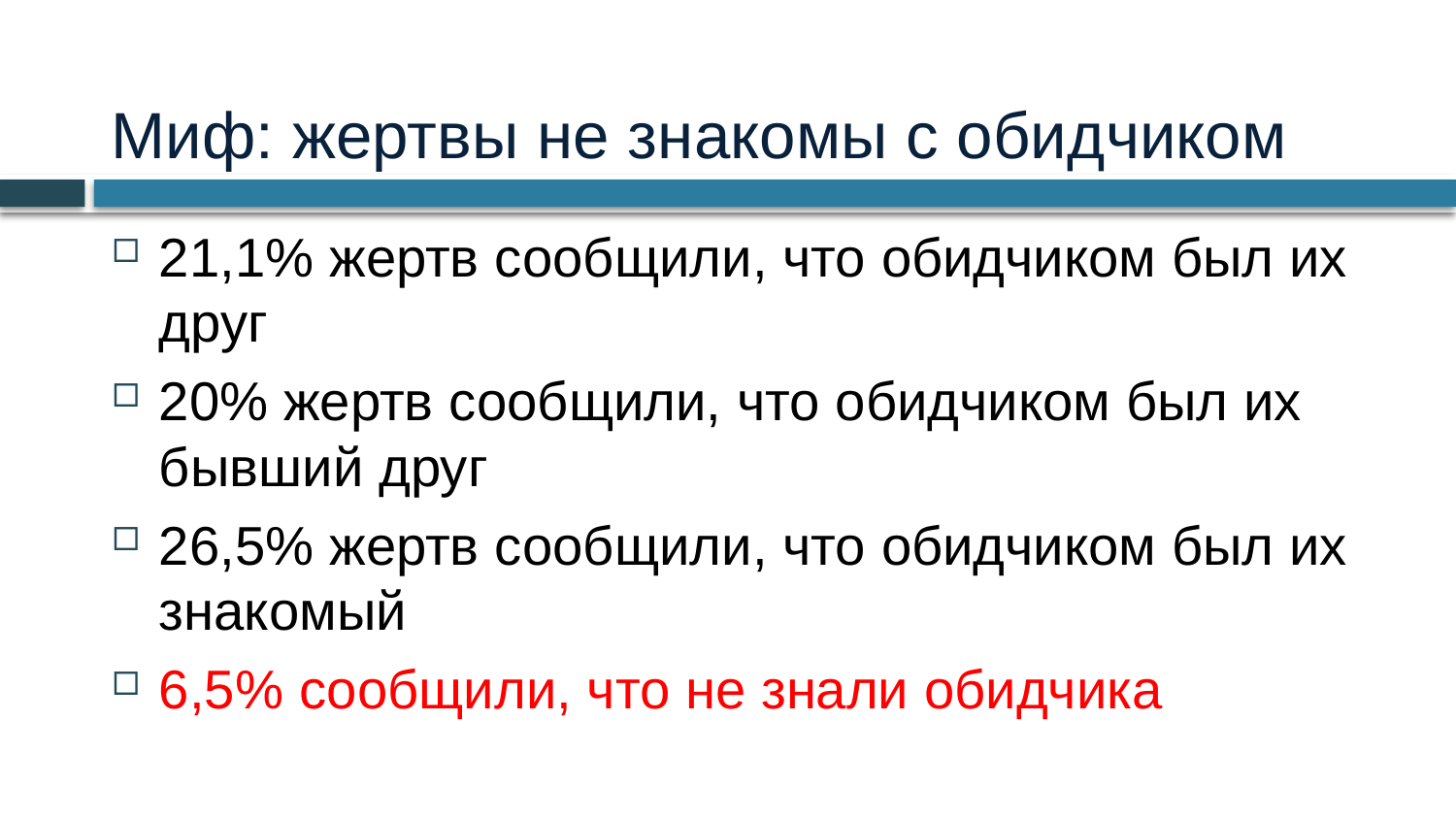

# Миф: жертвы не знакомы с обидчиком
21,1% жертв сообщили, что обидчиком был их друг
20% жертв сообщили, что обидчиком был их бывший друг
26,5% жертв сообщили, что обидчиком был их знакомый
6,5% сообщили, что не знали обидчика